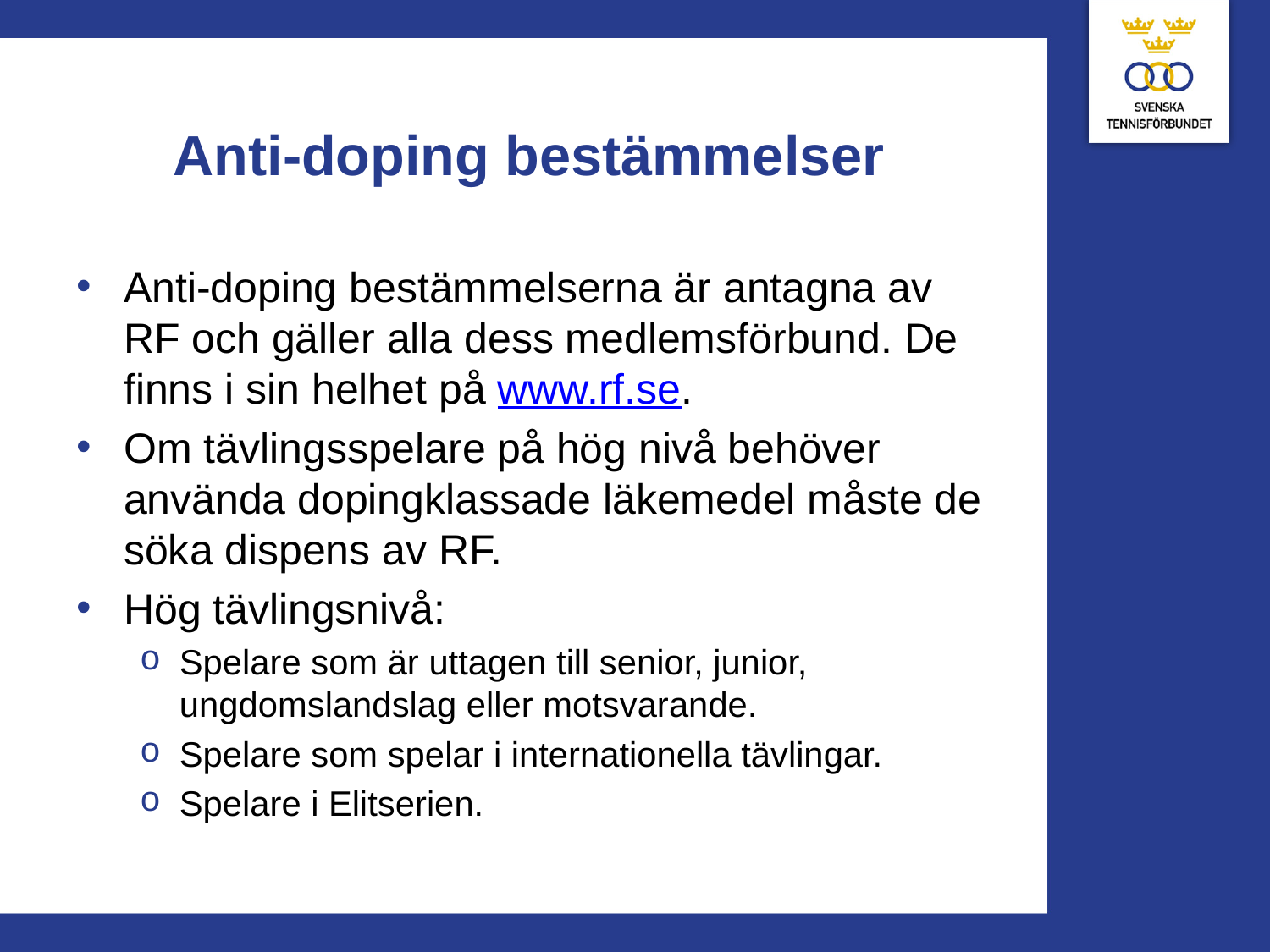

# Anti-doping bestämmelser
Anti-doping bestämmelserna är antagna av RF och gäller alla dess medlemsförbund. De finns i sin helhet på www.rf.se.
Om tävlingsspelare på hög nivå behöver använda dopingklassade läkemedel måste de söka dispens av RF.
Hög tävlingsnivå:
Spelare som är uttagen till senior, junior, ungdomslandslag eller motsvarande.
Spelare som spelar i internationella tävlingar.
Spelare i Elitserien.